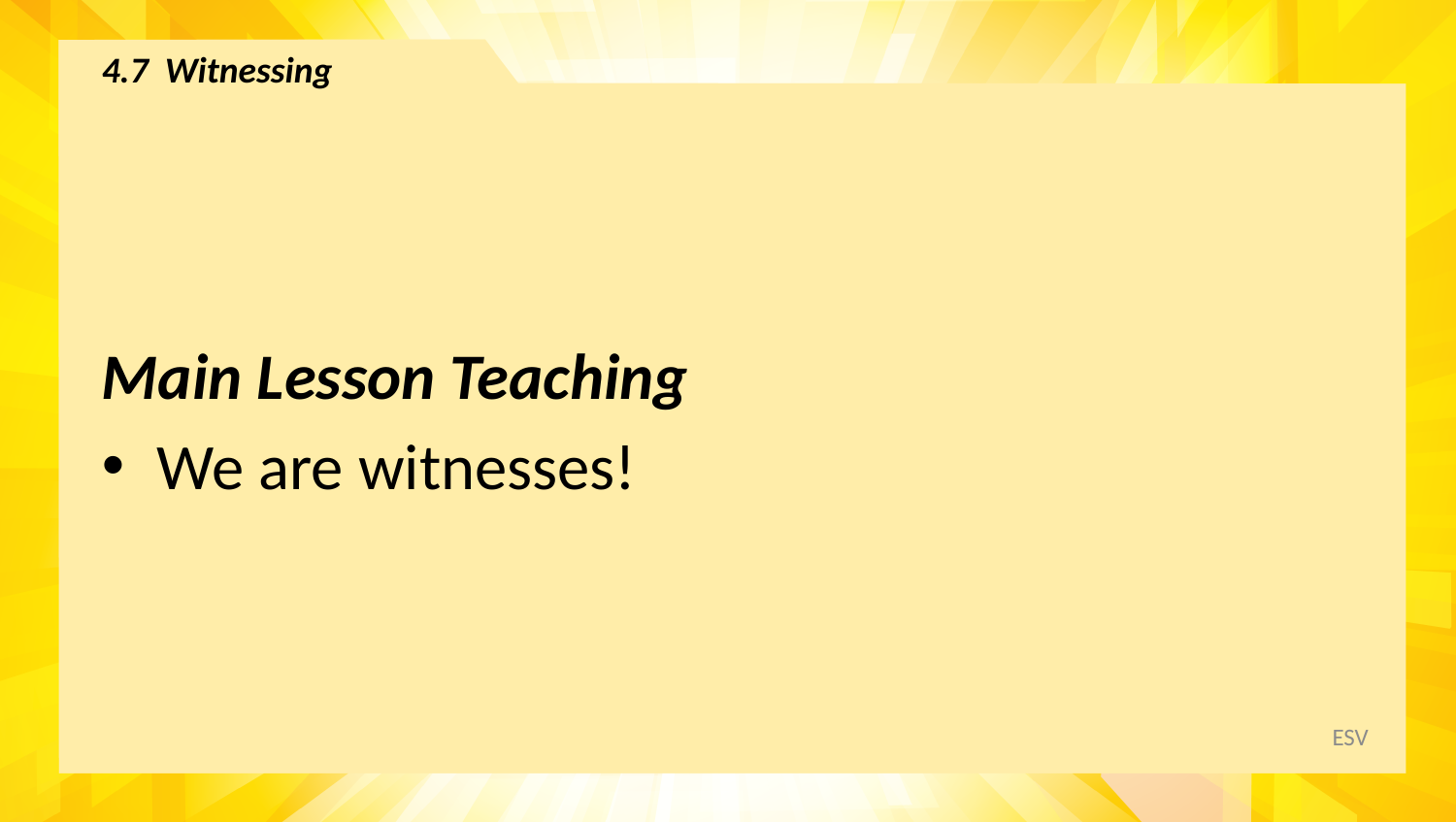

# 4.7  Witnessing
Main Lesson Teaching
We are witnesses!
ESV